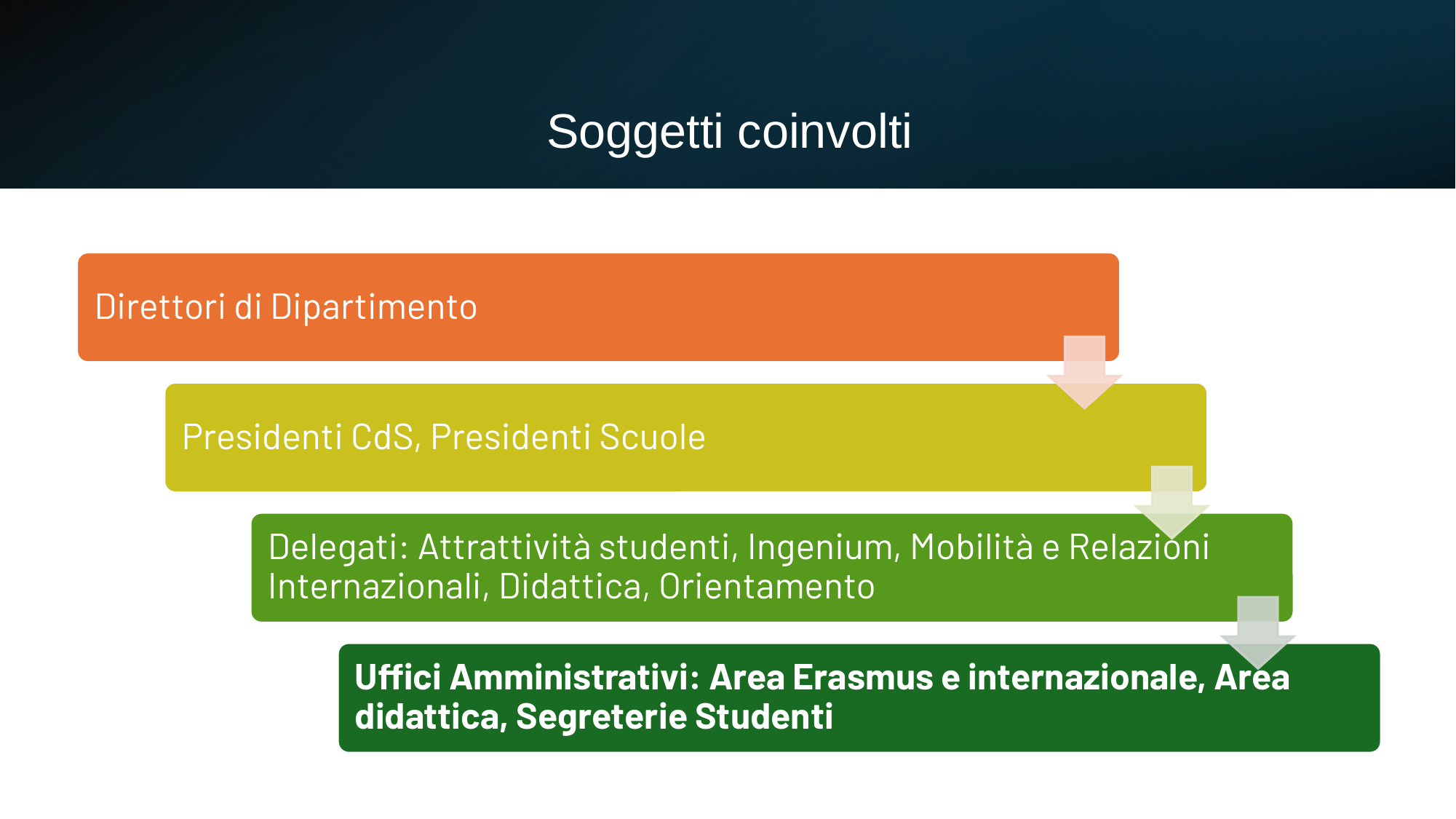

Soggetti coinvolti
Direttori di Dipartimento
Presidenti CdS, Presidenti Scuole
Delegati: Attrattività studenti, Ingenium, Mobilità e Relazioni Internazionali, Didattica, Orientamento
Uffici Amministrativi: Area Erasmus e internazionale, Area didattica, Segreterie Studenti